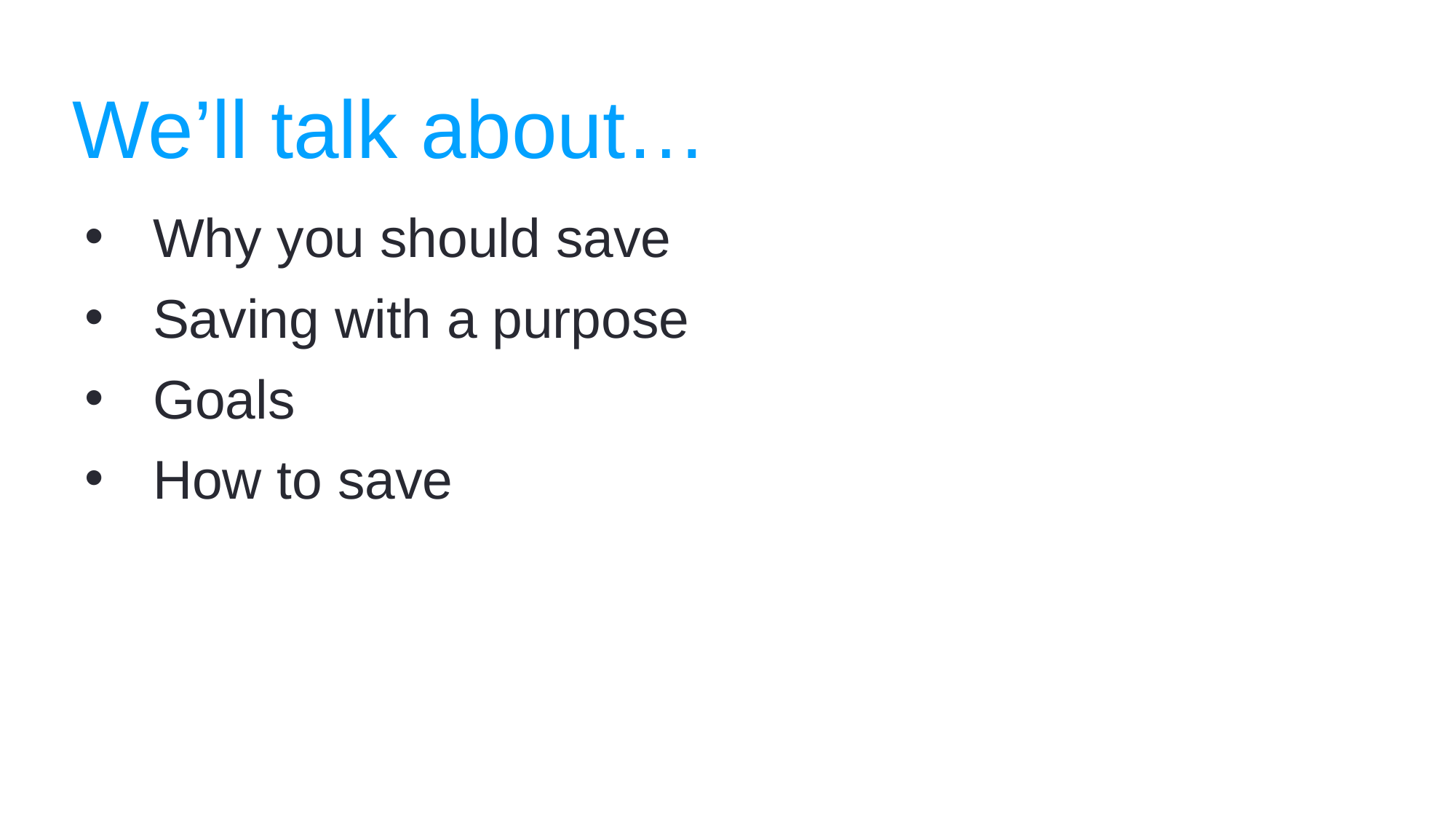

# We’ll talk about…
Why you should save
Saving with a purpose
Goals
How to save